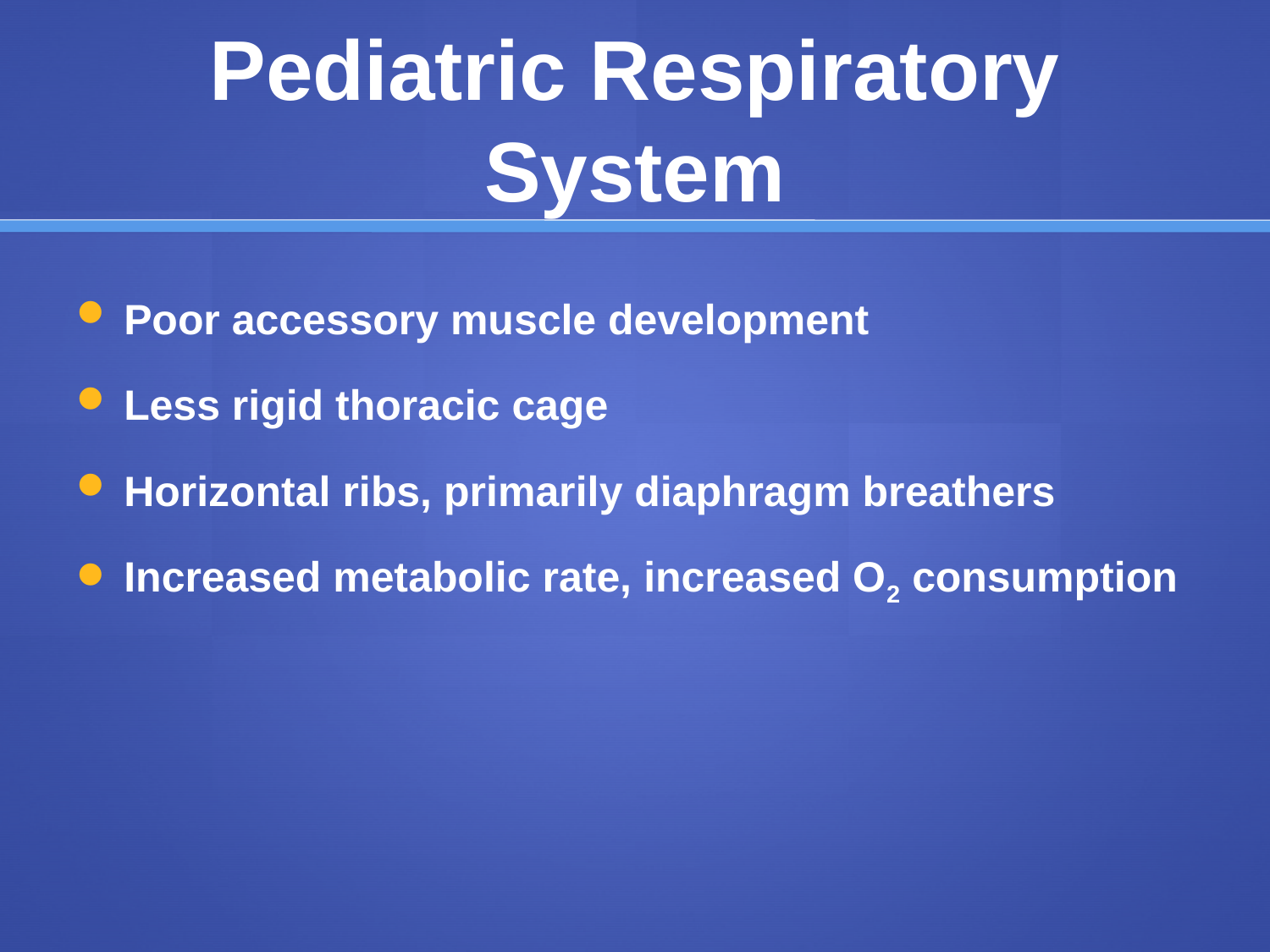

# Pediatric Respiratory System
Poor accessory muscle development
Less rigid thoracic cage
Horizontal ribs, primarily diaphragm breathers
Increased metabolic rate, increased O2 consumption